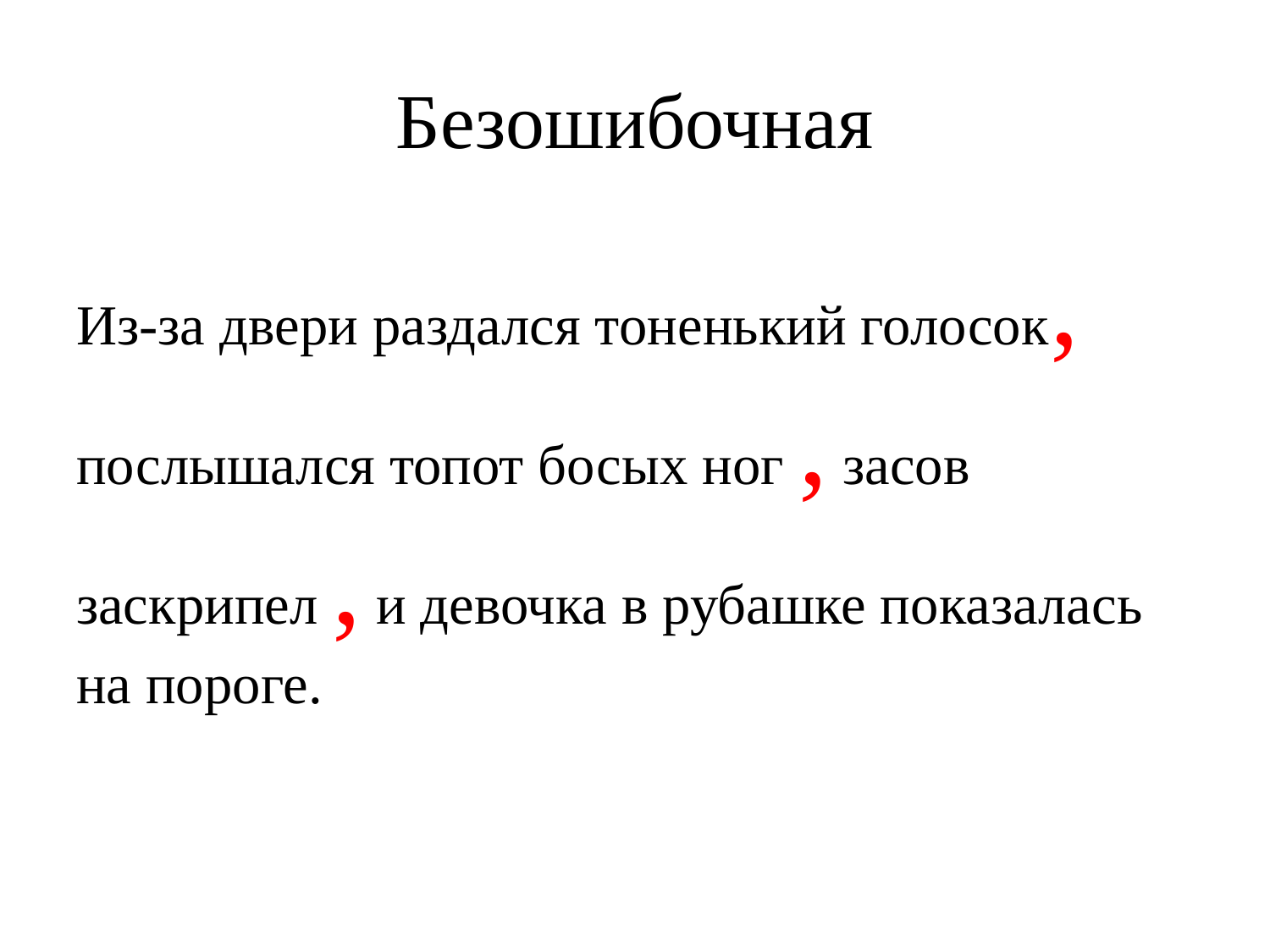

# Безошибочная
Из-за двери раздался тоненький голосок, послышался топот босых ног , засов заскрипел , и девочка в рубашке показалась на пороге.